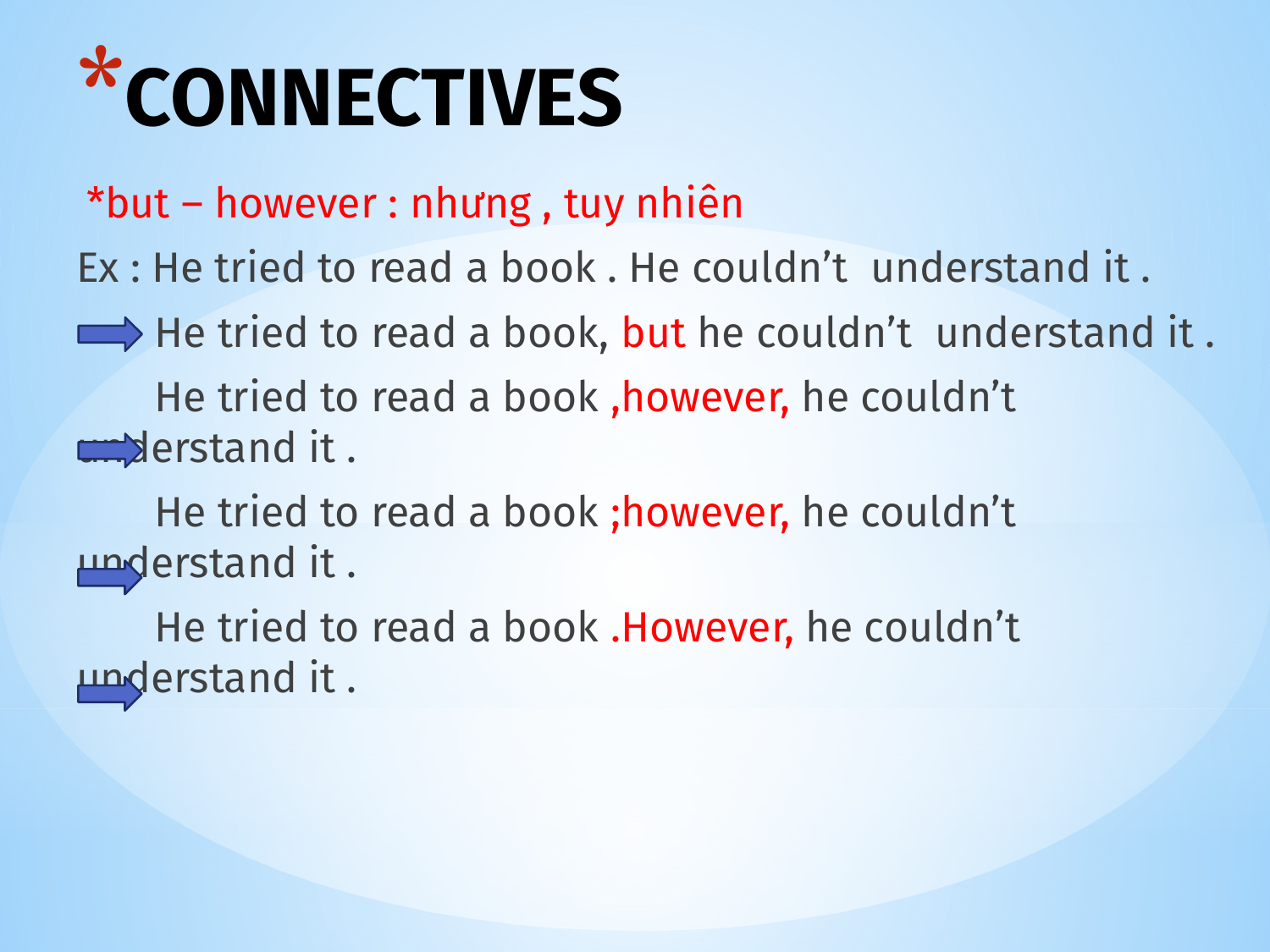

# CONNECTIVES
 *but – however : nhưng , tuy nhiên
Ex : He tried to read a book . He couldn’t  understand it .
       He tried to read a book, but he couldn’t  understand it .
       He tried to read a book ,however, he couldn’t  understand it .
       He tried to read a book ;however, he couldn’t  understand it .
       He tried to read a book .However, he couldn’t  understand it .